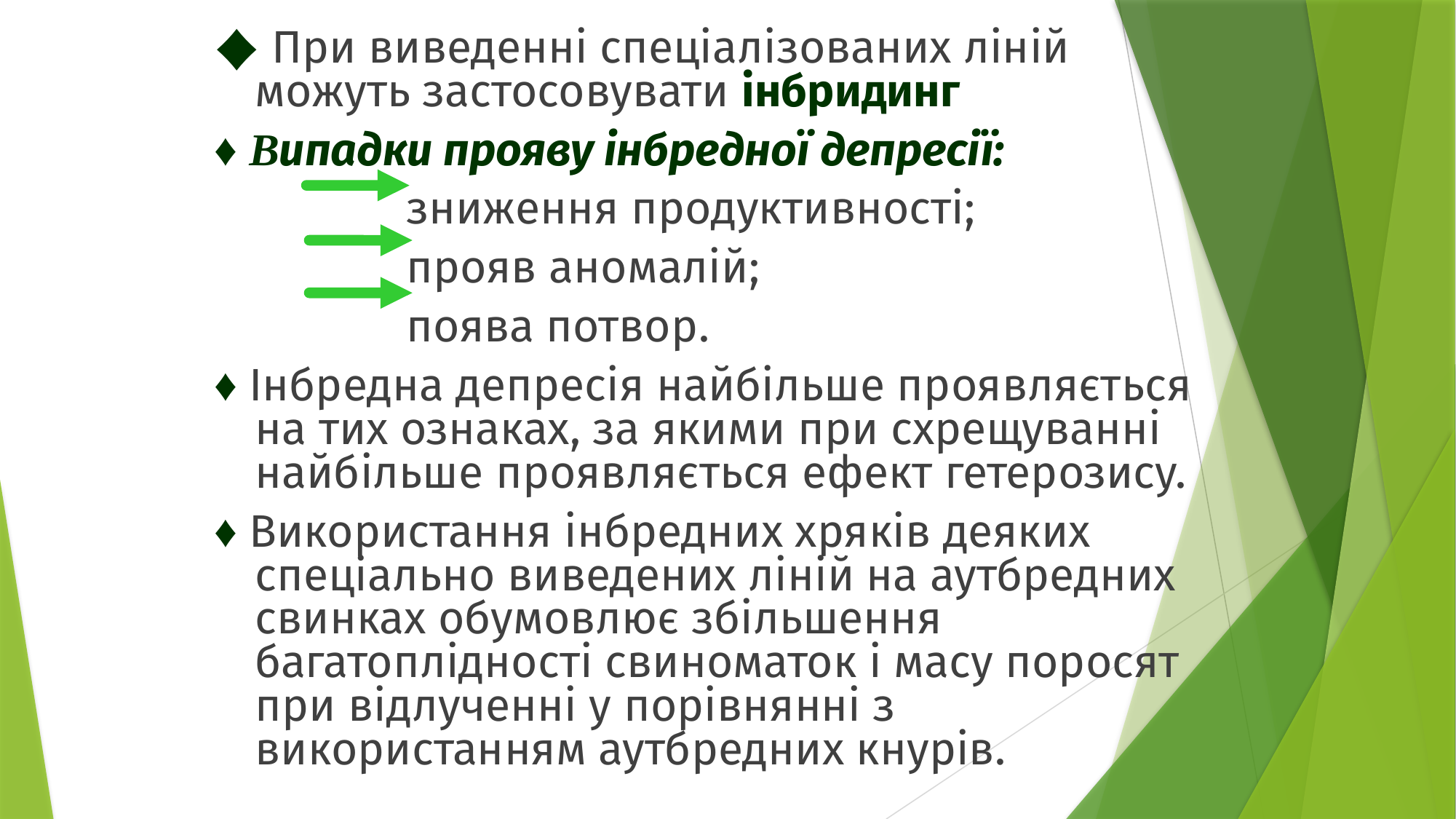

♦ При виведенні спеціалізованих ліній можуть застосовувати інбридинг
♦ Випадки прояву інбредної депресії:
                зниження продуктивності;
                прояв аномалій;
                поява потвор.
♦ Інбредна депресія найбільше проявляється на тих ознаках, за якими при схрещуванні найбільше проявляється ефект гетерозису.
♦ Використання інбредних хряків деяких спеціально виведених ліній на аутбредних свинках обумовлює збільшення багатоплідності свиноматок і масу поросят при відлученні у порівнянні з використанням аутбредних кнурів.